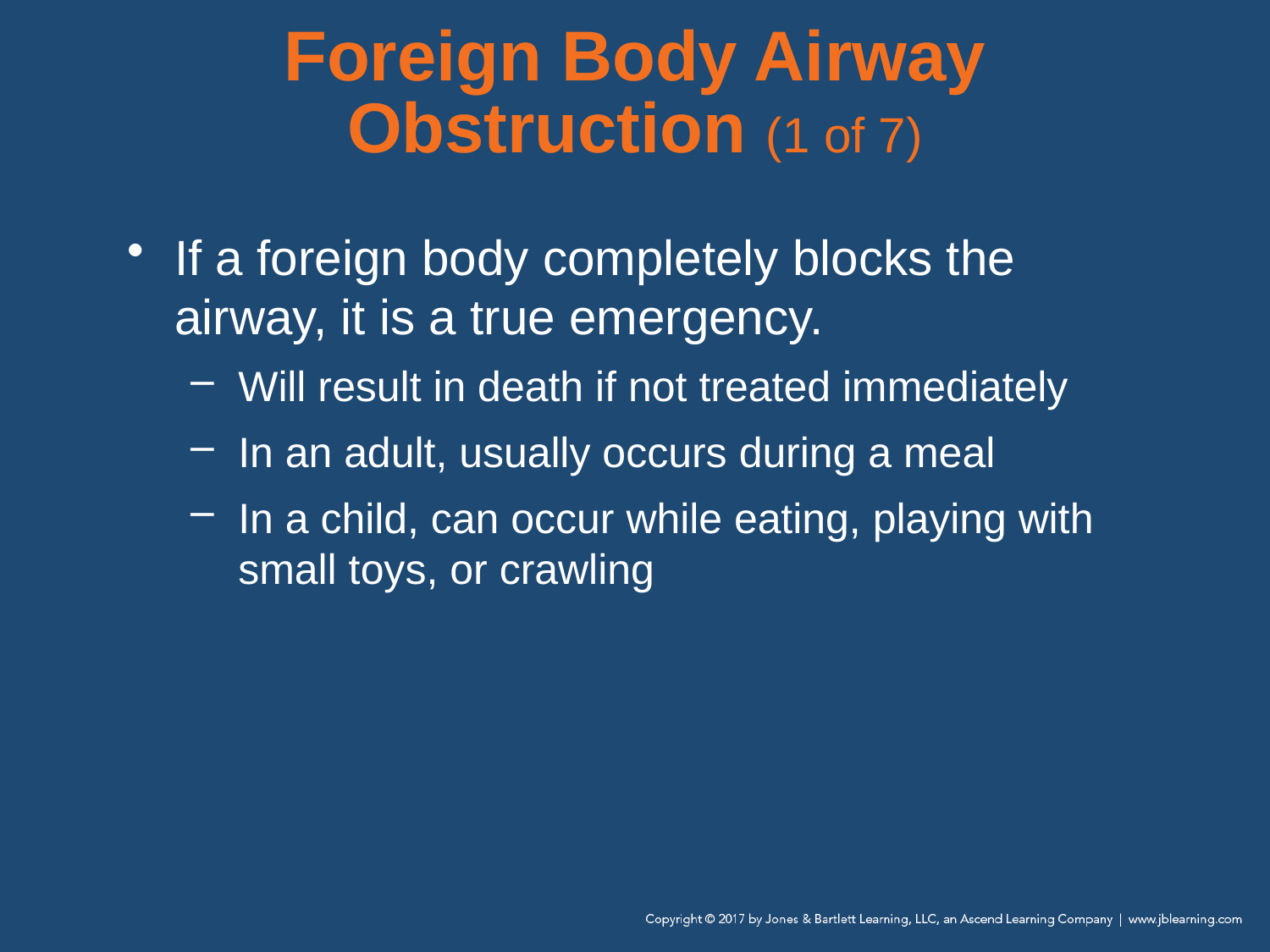

# Foreign Body Airway Obstruction (1 of 7)
If a foreign body completely blocks the airway, it is a true emergency.
Will result in death if not treated immediately
In an adult, usually occurs during a meal
In a child, can occur while eating, playing with small toys, or crawling